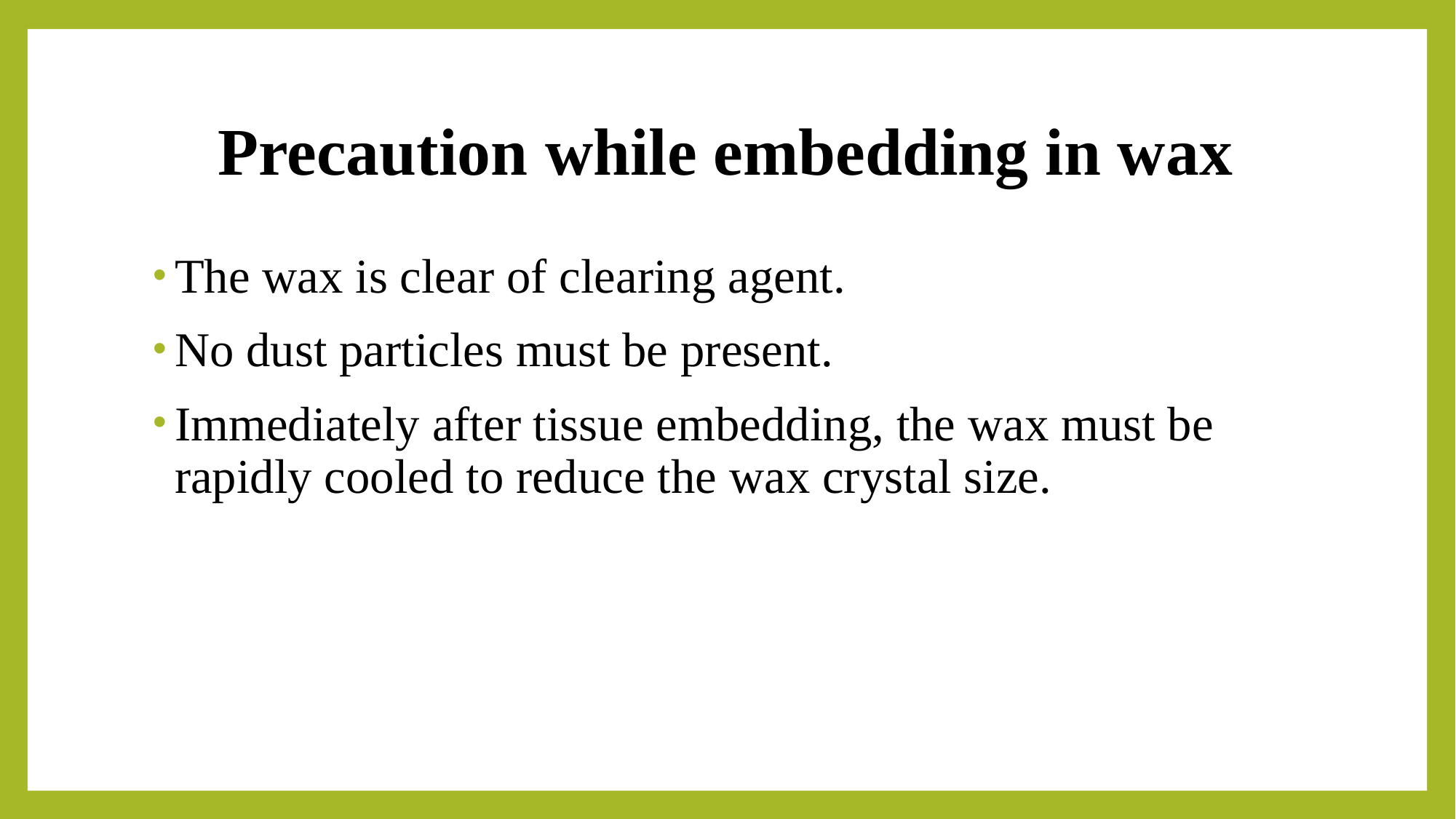

# Precaution while embedding in wax
The wax is clear of clearing agent.
No dust particles must be present.
Immediately after tissue embedding, the wax must be rapidly cooled to reduce the wax crystal size.